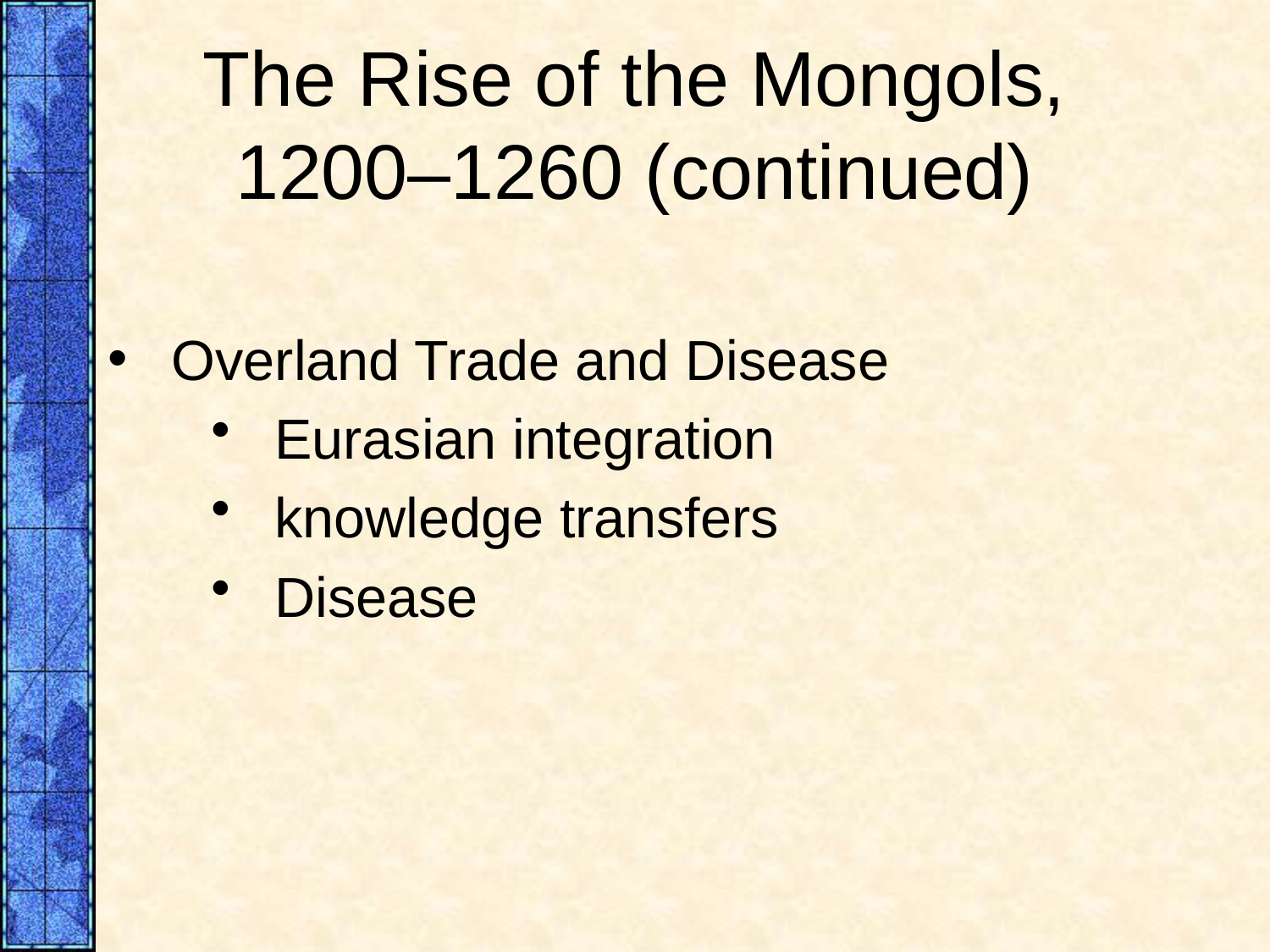

# The Rise of the Mongols, 1200–1260 (continued)
Overland Trade and Disease
 Eurasian integration
 knowledge transfers
 Disease